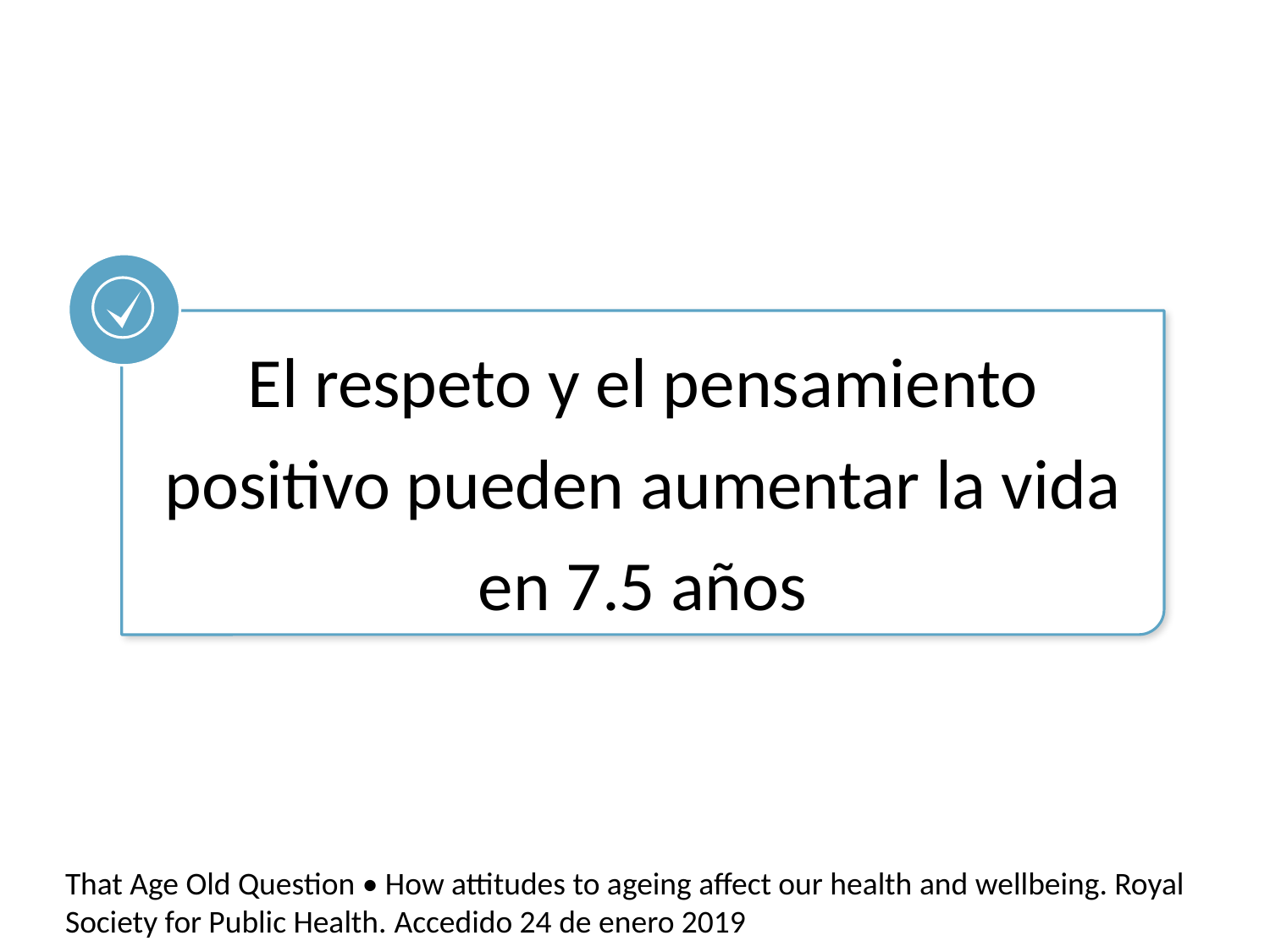

El respeto y el pensamiento positivo pueden aumentar la vida en 7.5 años
That Age Old Question • How attitudes to ageing affect our health and wellbeing. Royal Society for Public Health. Accedido 24 de enero 2019